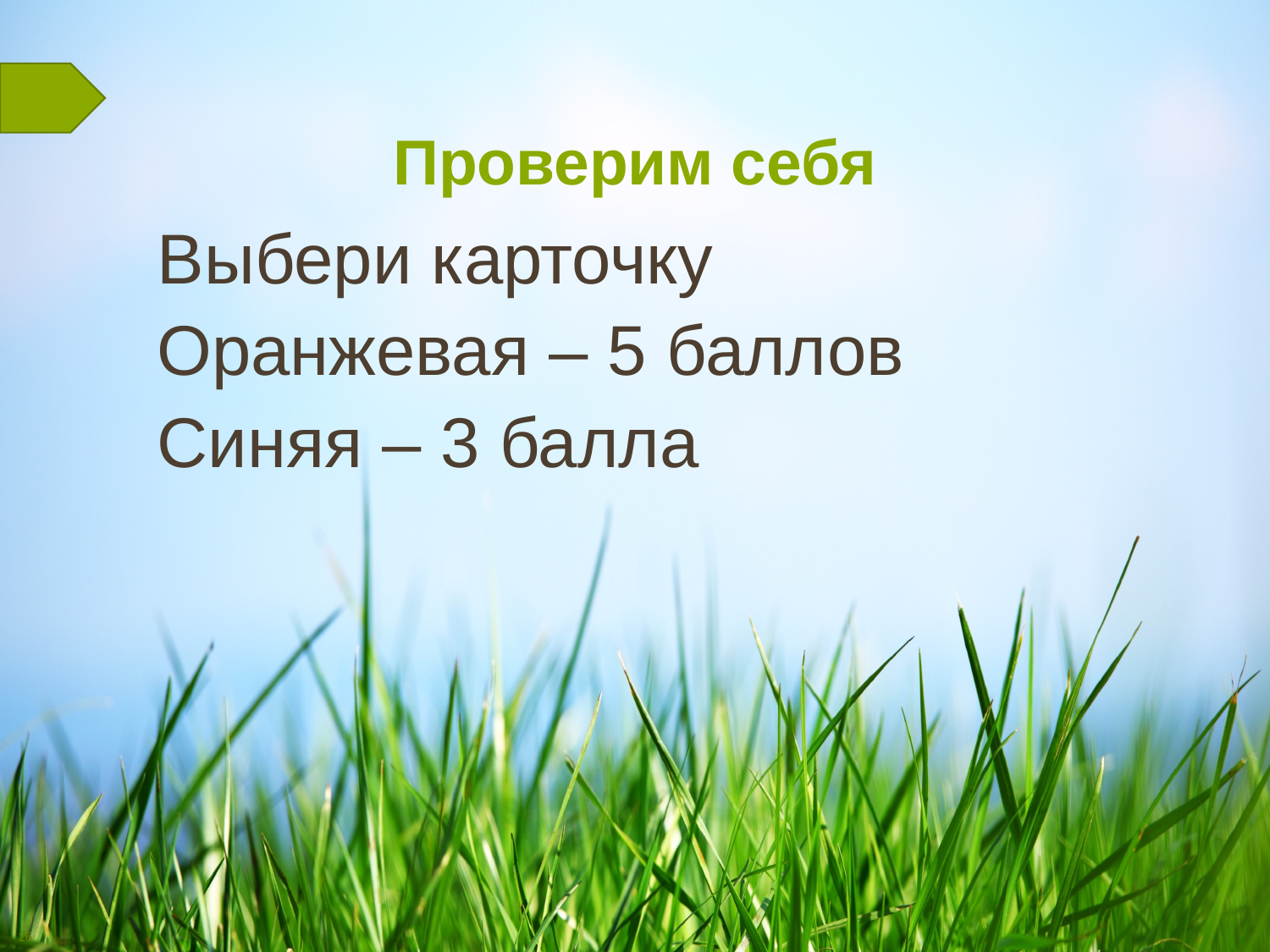

# Проверим себя
Выбери карточку
Оранжевая – 5 баллов
Синяя – 3 балла
26